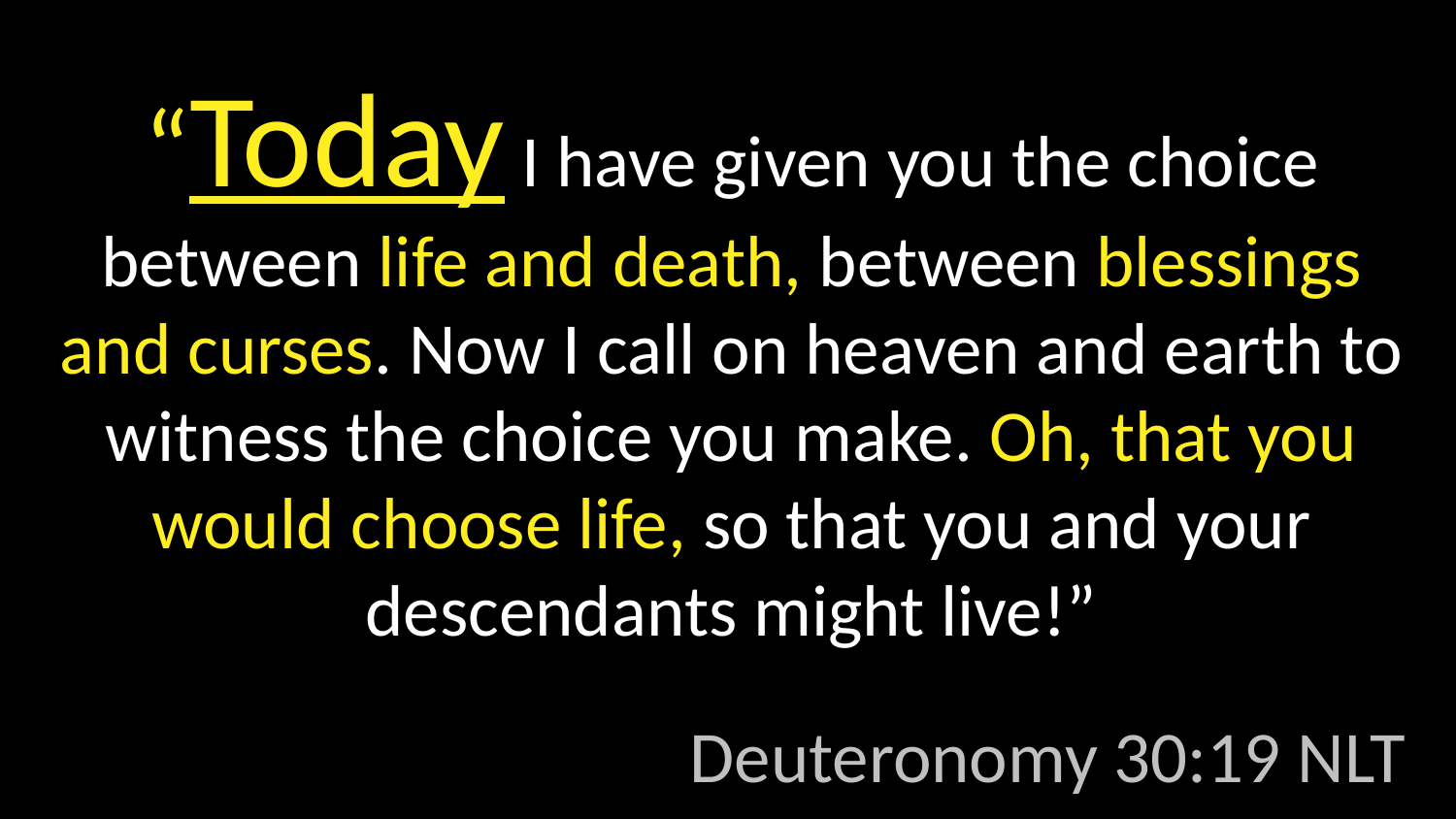

“Today I have given you the choice between life and death, between blessings and curses. Now I call on heaven and earth to witness the choice you make. Oh, that you would choose life, so that you and your descendants might live!”
Deuteronomy 30:19 NLT